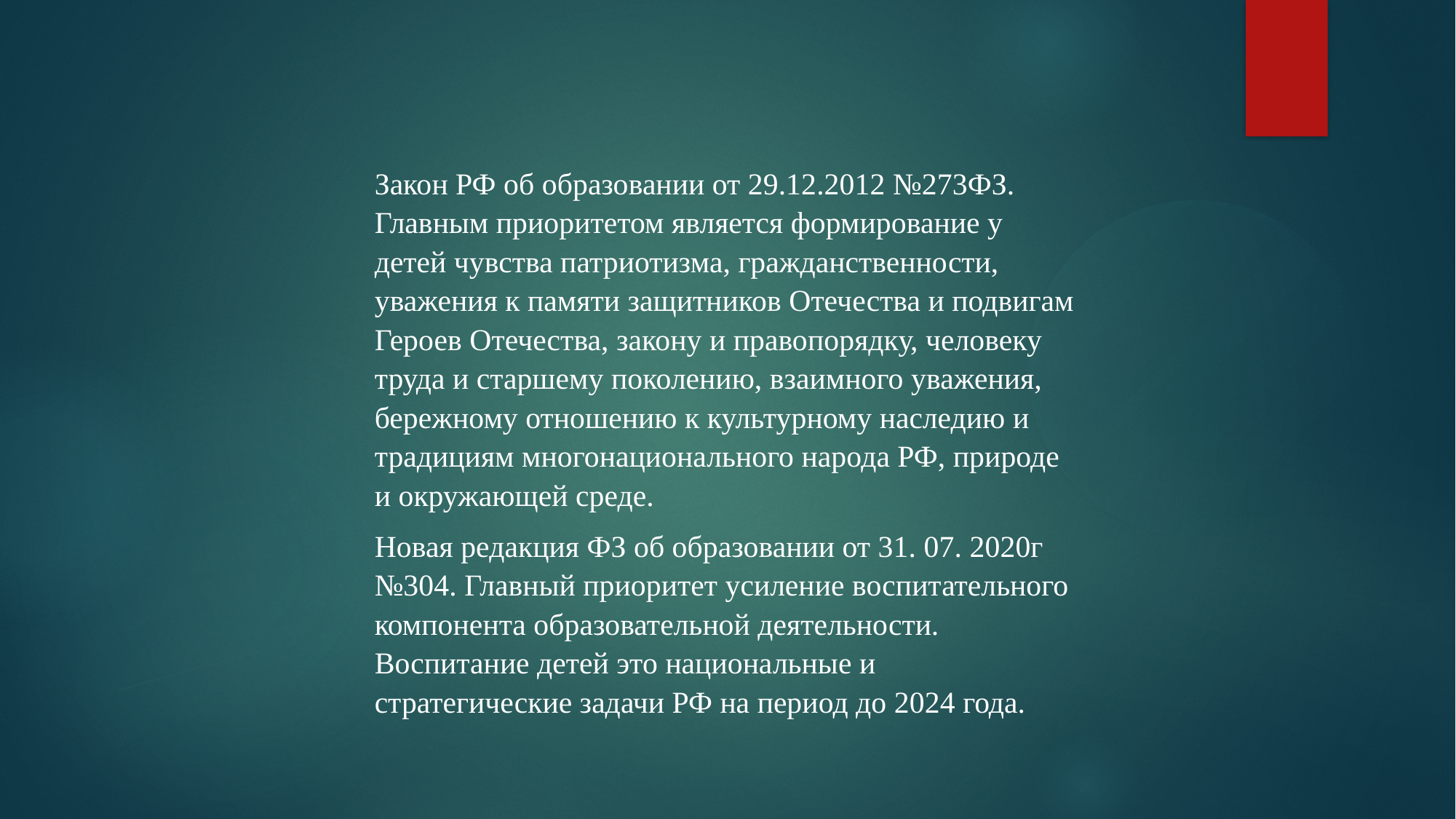

Закон РФ об образовании от 29.12.2012 №273ФЗ. Главным приоритетом является формирование у детей чувства патриотизма, гражданственности, уважения к памяти защитников Отечества и подвигам Героев Отечества, закону и правопорядку, человеку труда и старшему поколению, взаимного уважения, бережному отношению к культурному наследию и традициям многонационального народа РФ, природе и окружающей среде.
Новая редакция ФЗ об образовании от 31. 07. 2020г №304. Главный приоритет усиление воспитательного компонента образовательной деятельности. Воспитание детей это национальные и стратегические задачи РФ на период до 2024 года.